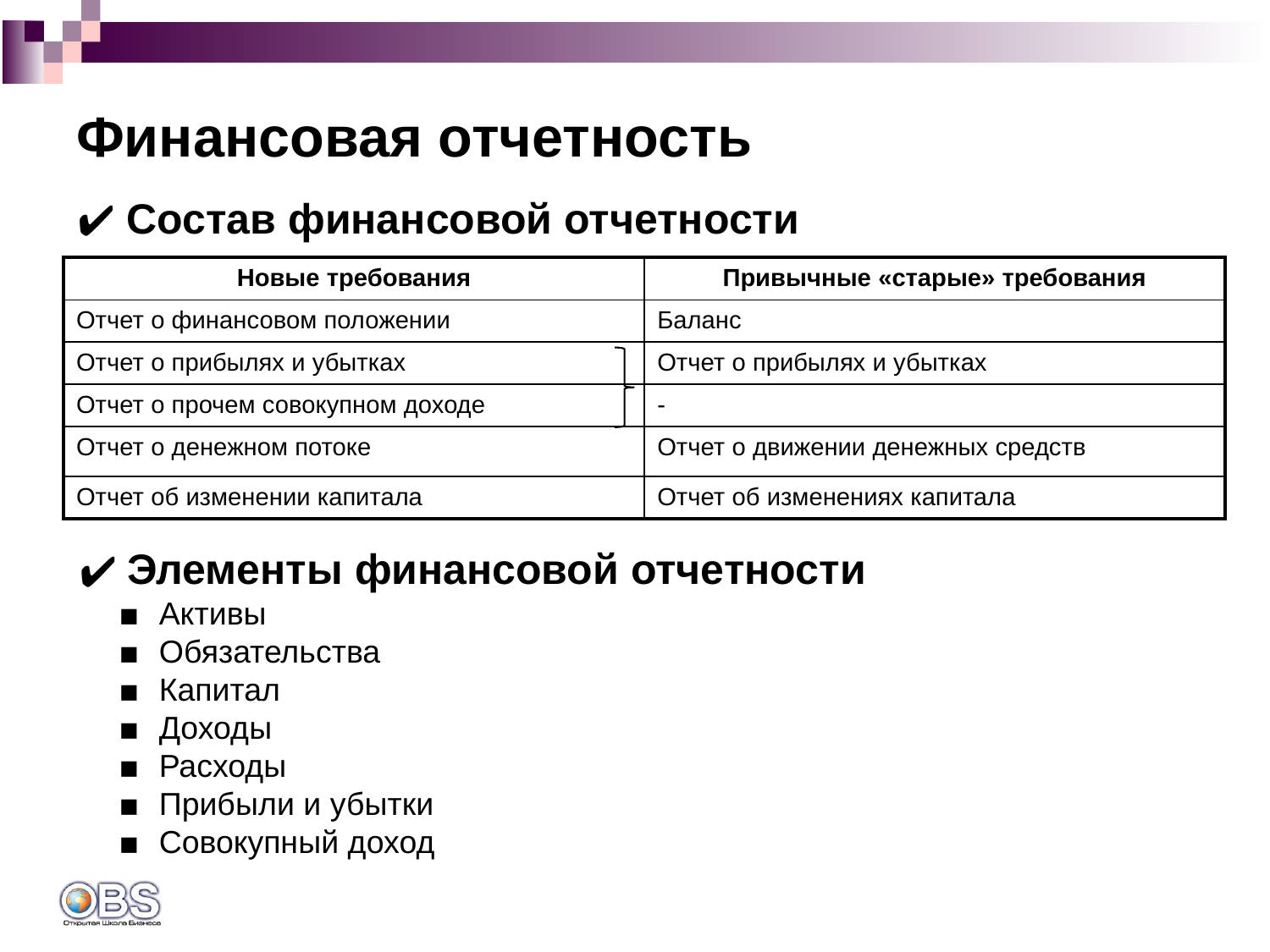

# Финансовая отчетность
 Состав финансовой отчетности
| Новые требования | Привычные «старые» требования |
| --- | --- |
| Отчет о финансовом положении | Баланс |
| Отчет о прибылях и убытках | Отчет о прибылях и убытках |
| Отчет о прочем совокупном доходе | - |
| Отчет о денежном потоке | Отчет о движении денежных средств |
| Отчет об изменении капитала | Отчет об изменениях капитала |

Элементы финансовой отчетности
Активы
Обязательства
Капитал
Доходы
Расходы
Прибыли и убытки
Совокупный доход